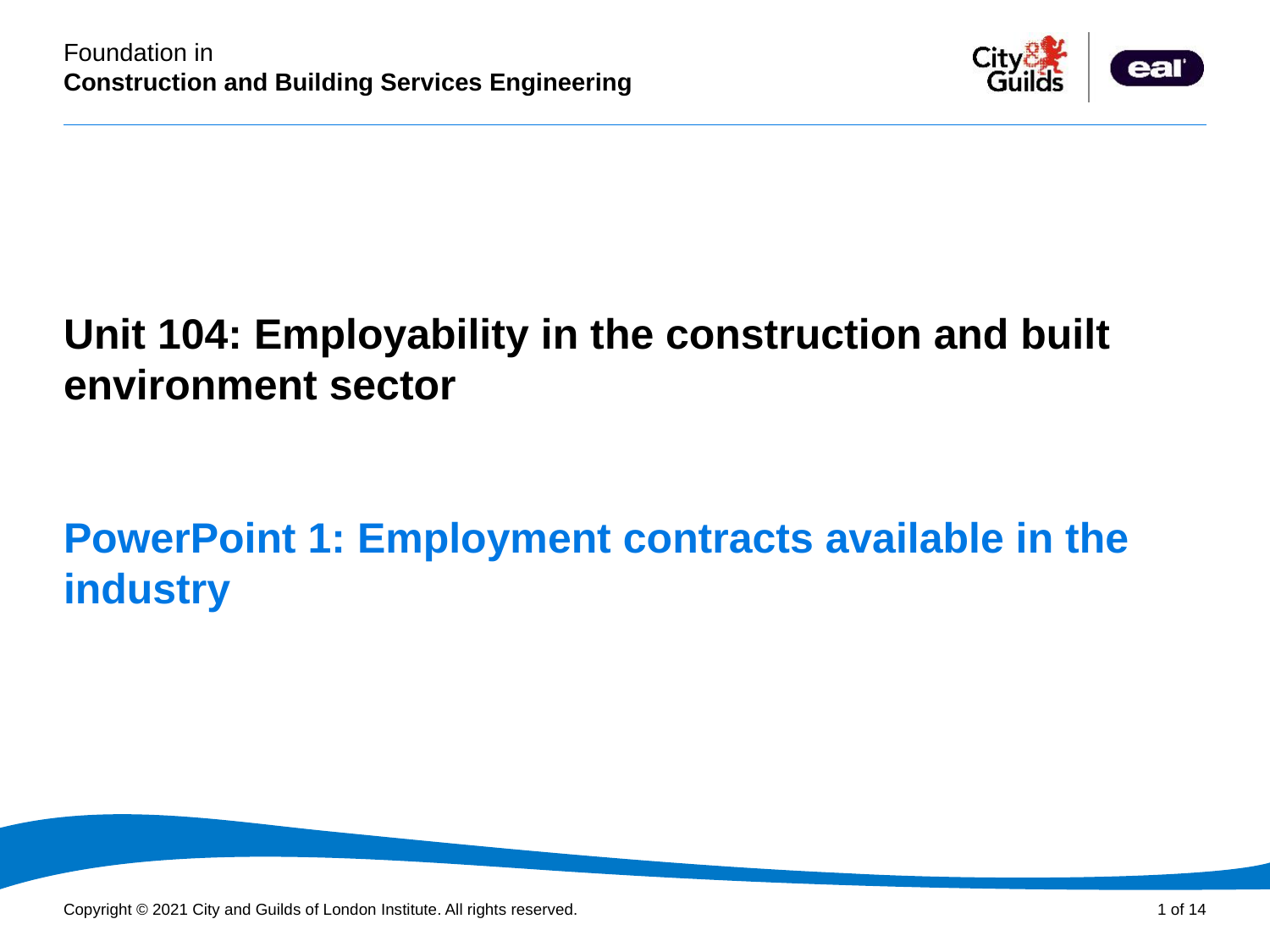

PowerPoint presentation
Unit 104: Employability in the construction and built environment sector
# PowerPoint 1: Employment contracts available in the industry